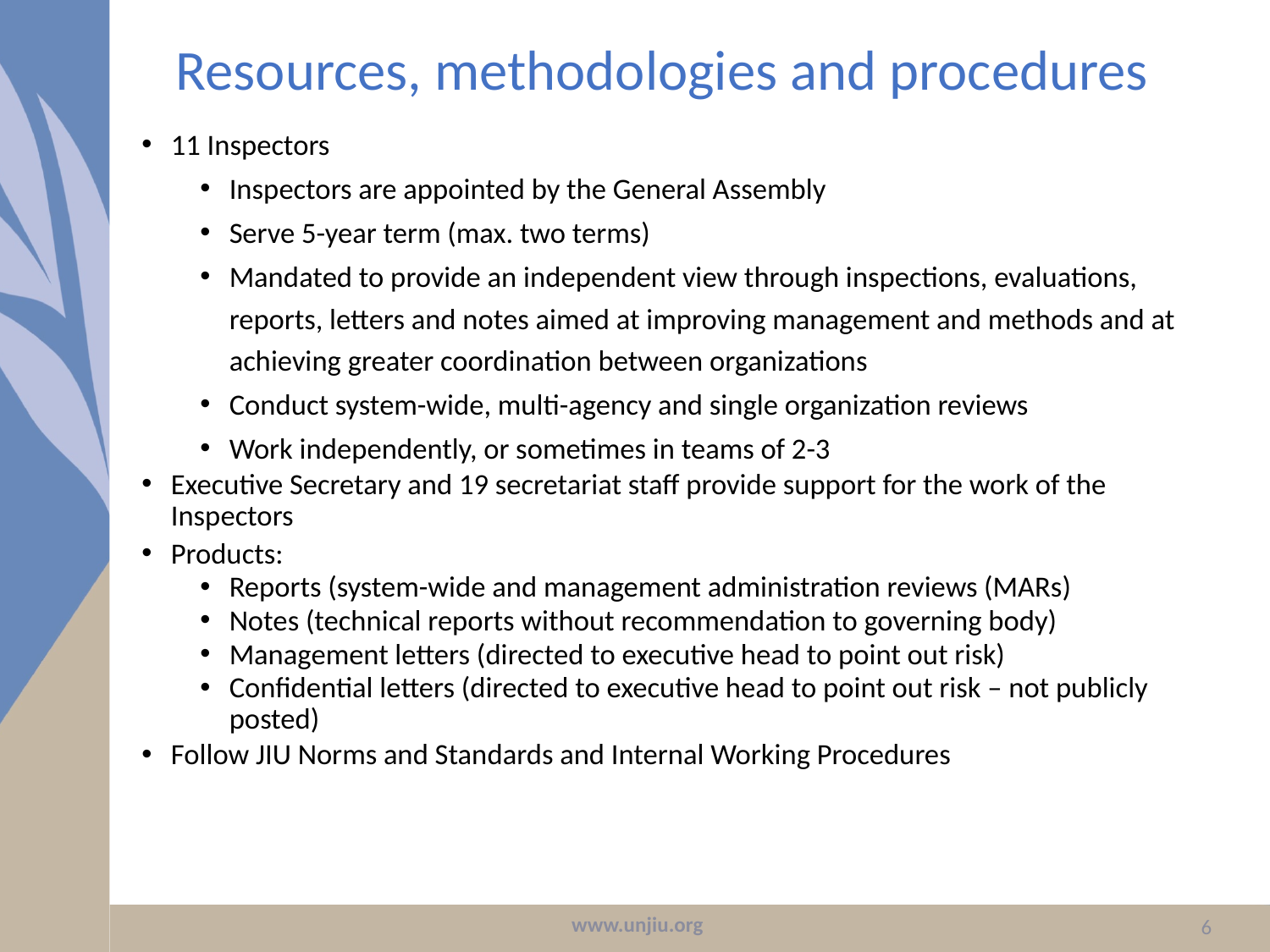

# Resources, methodologies and procedures
11 Inspectors
Inspectors are appointed by the General Assembly
Serve 5-year term (max. two terms)
Mandated to provide an independent view through inspections, evaluations, reports, letters and notes aimed at improving management and methods and at achieving greater coordination between organizations
Conduct system-wide, multi-agency and single organization reviews
Work independently, or sometimes in teams of 2-3
Executive Secretary and 19 secretariat staff provide support for the work of the Inspectors
Products:
Reports (system-wide and management administration reviews (MARs)
Notes (technical reports without recommendation to governing body)
Management letters (directed to executive head to point out risk)
Confidential letters (directed to executive head to point out risk – not publicly posted)
Follow JIU Norms and Standards and Internal Working Procedures

www.unjiu.org
6